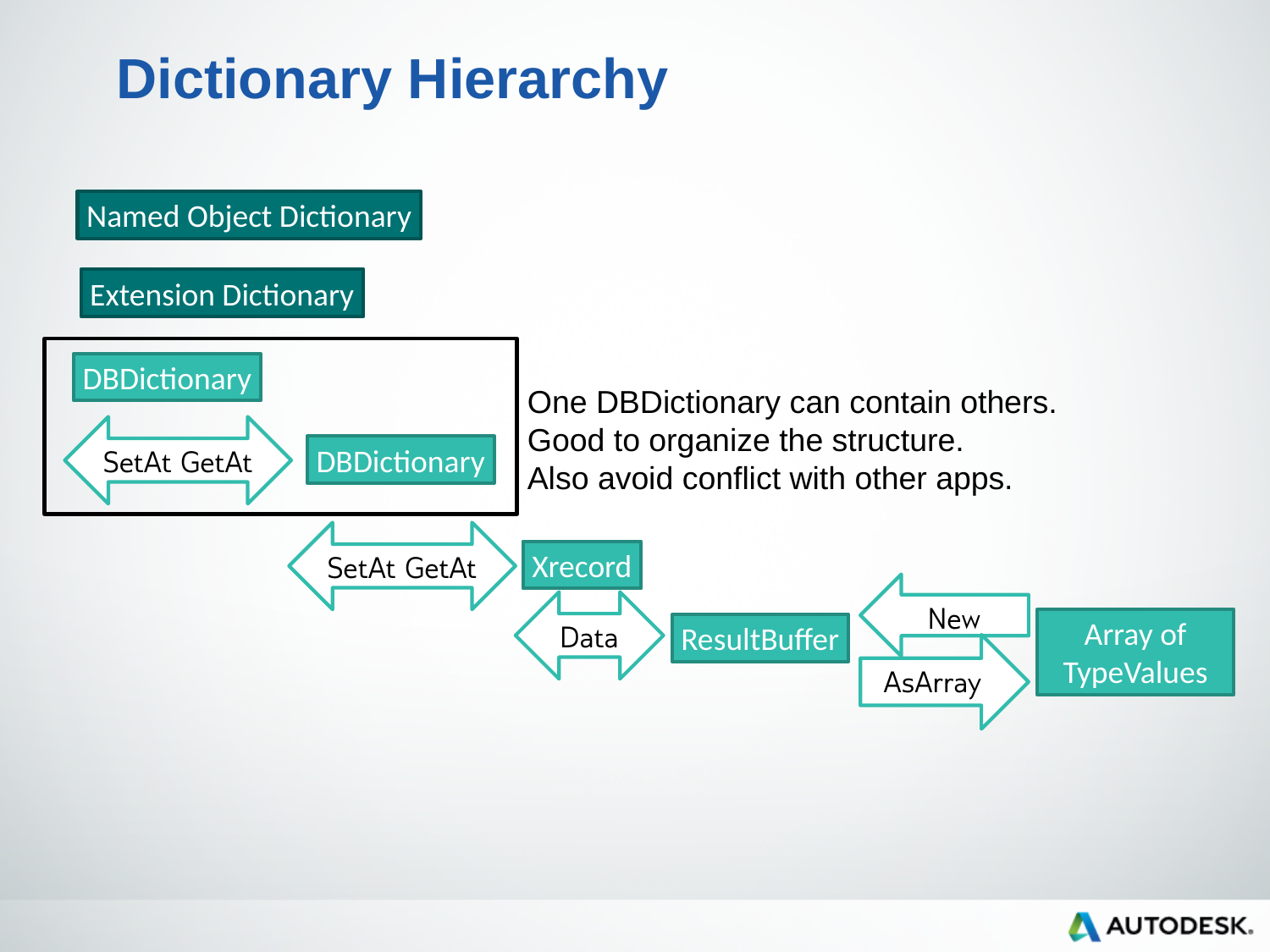

Dictionary Hierarchy
Named Object Dictionary
Extension Dictionary

DBDictionary
One DBDictionary can contain others. Good to organize the structure.
Also avoid conflict with other apps.
SetAt GetAt
DBDictionary
SetAt GetAt
Xrecord
New
Data
Array of
TypeValues
ResultBuffer
AsArray